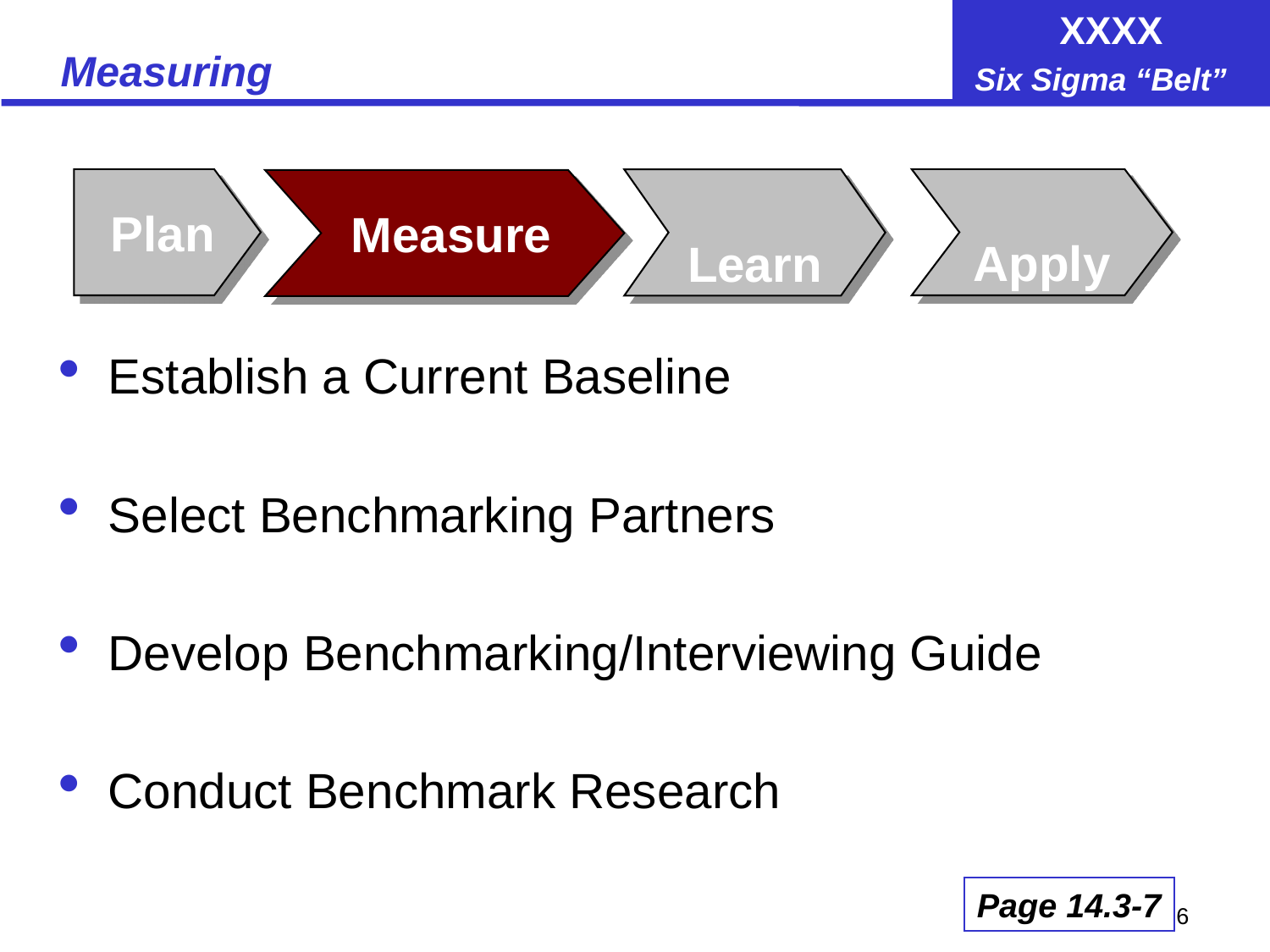

# Measuring
 Plan
   Apply
  Learn
 Measure
Establish a Current Baseline

Select Benchmarking Partners

Develop Benchmarking/Interviewing Guide

Conduct Benchmark Research
Page 14.3-7